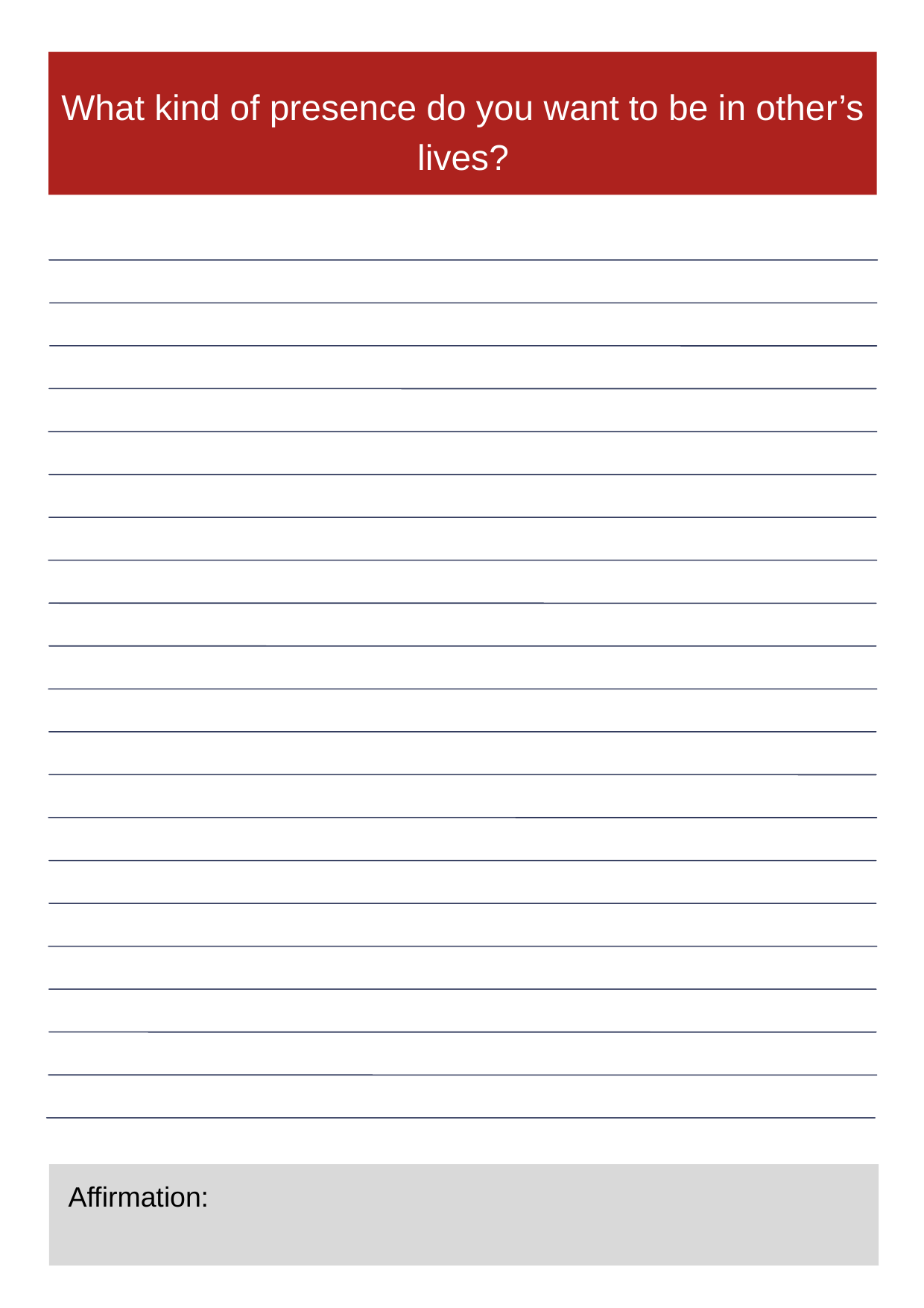

What kind of presence do you want to be in other’s lives?

Affirmation: